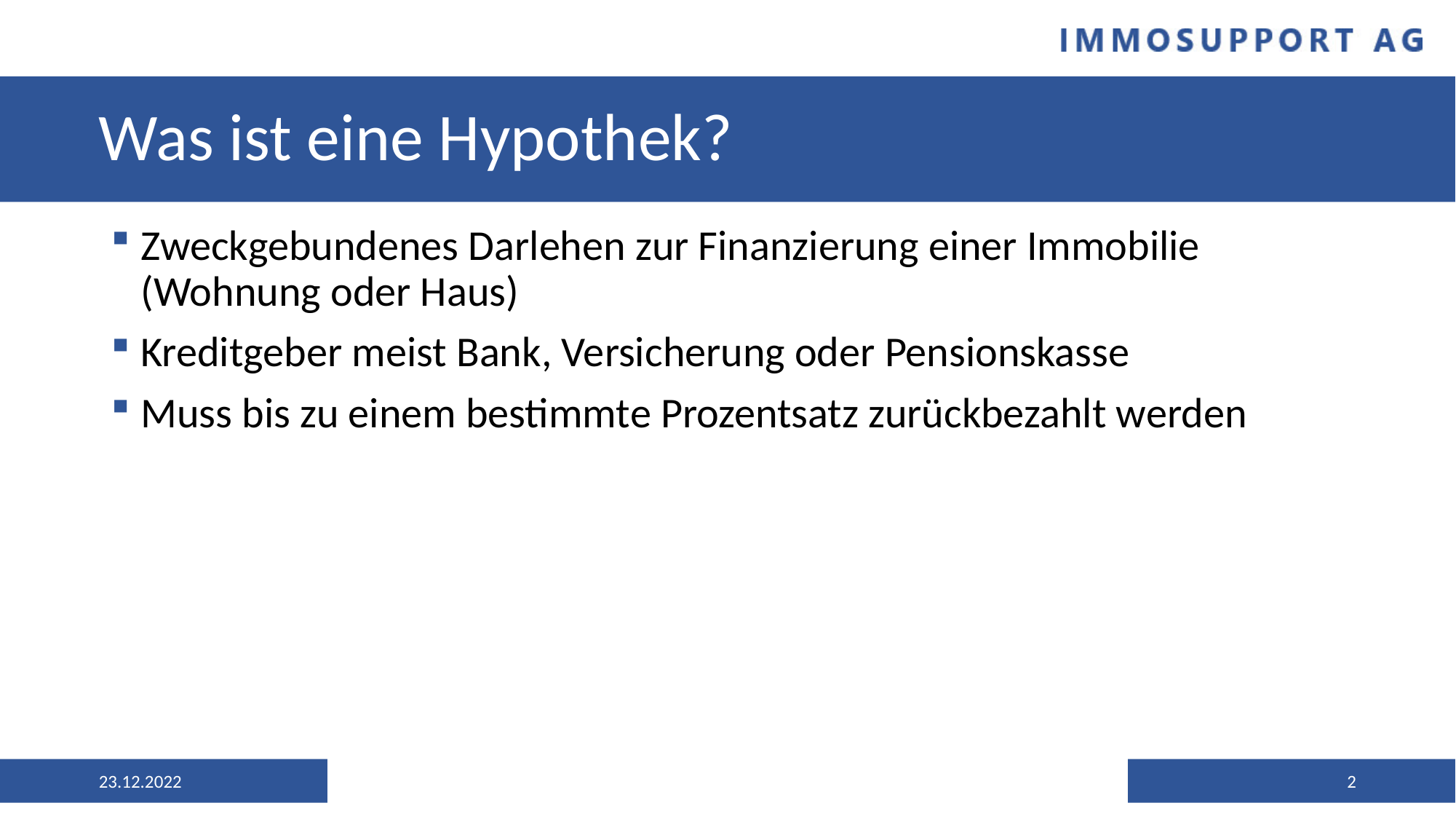

# Was ist eine Hypothek?
Zweckgebundenes Darlehen zur Finanzierung einer Immobilie (Wohnung oder Haus)
Kreditgeber meist Bank, Versicherung oder Pensionskasse
Muss bis zu einem bestimmte Prozentsatz zurückbezahlt werden
23.12.2022
2